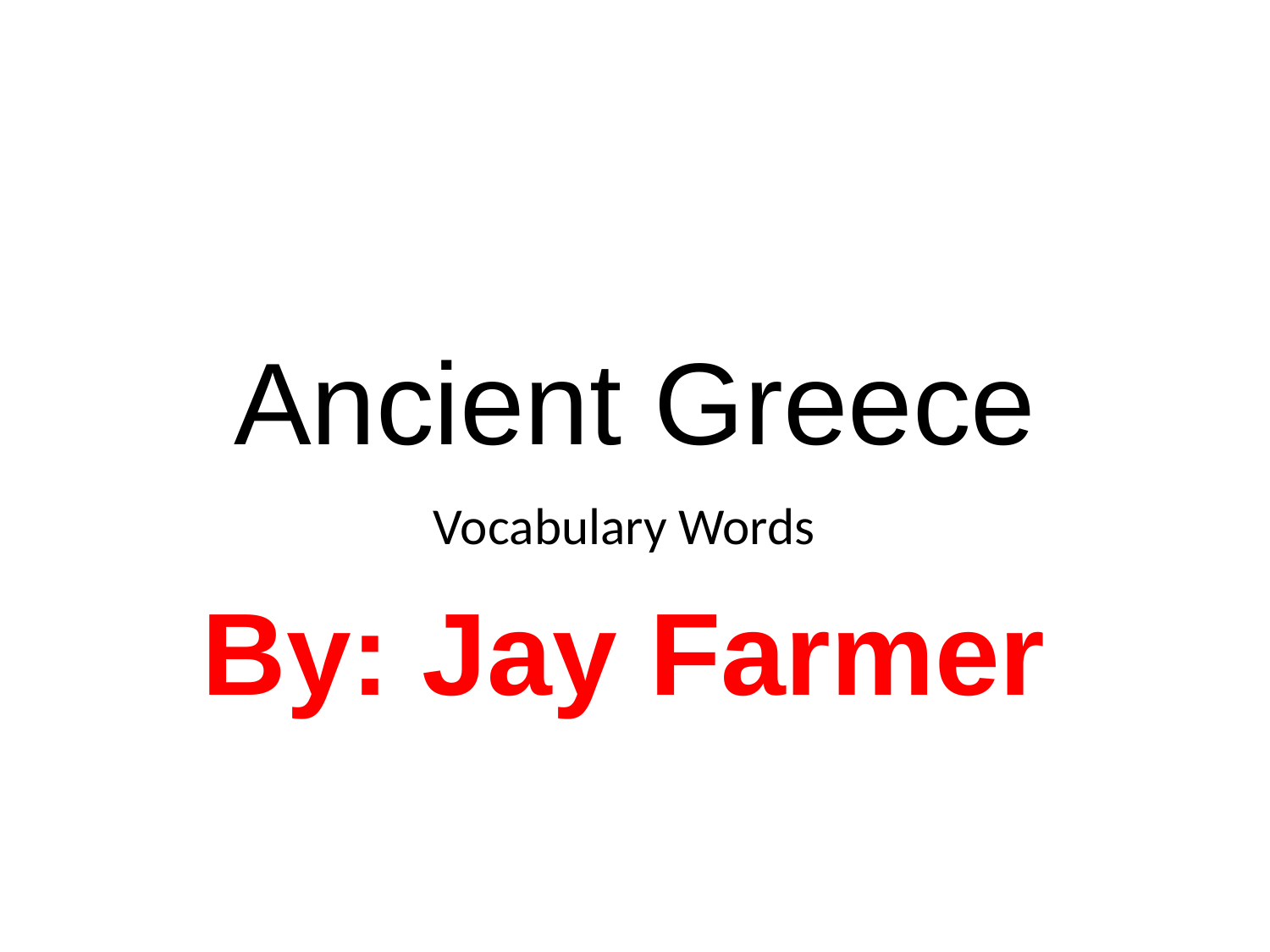

# Ancient Greece
Vocabulary Words
By: Jay Farmer